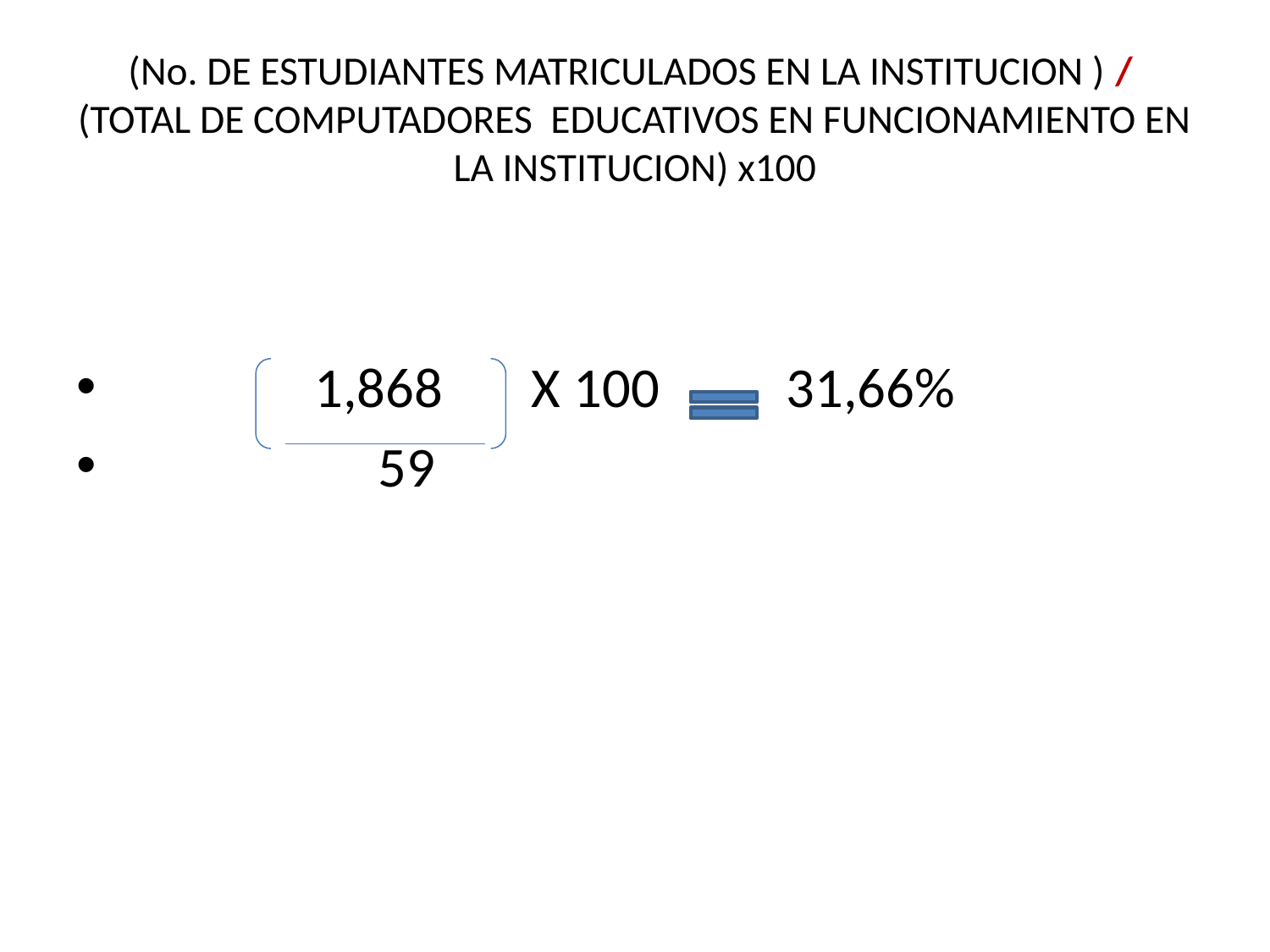

# (No. DE ESTUDIANTES MATRICULADOS EN LA INSTITUCION ) /  (TOTAL DE COMPUTADORES  EDUCATIVOS EN FUNCIONAMIENTO EN LA INSTITUCION) x100

               1,868       X 100          31,66%
                    59